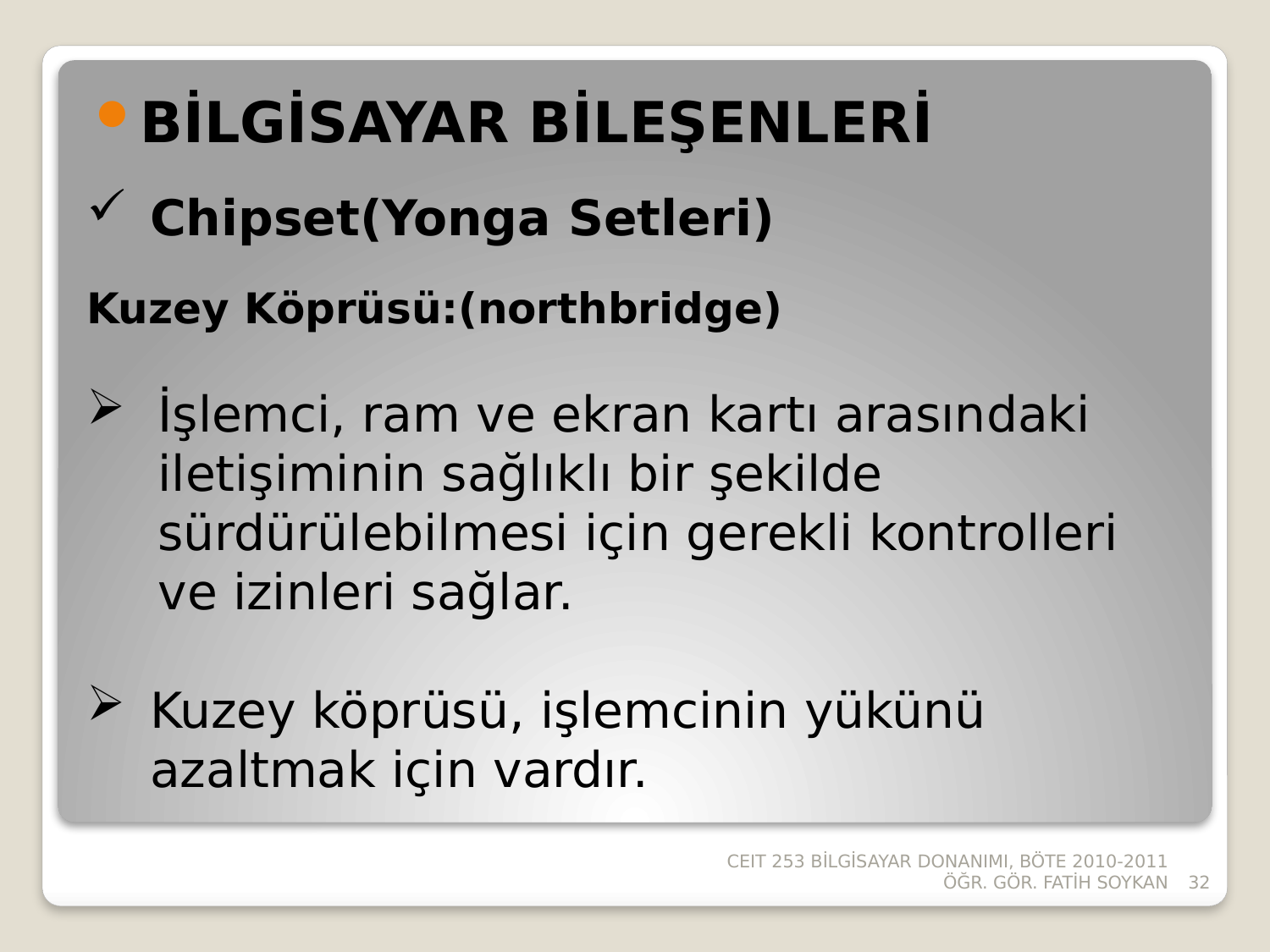

BİLGİSAYAR BİLEŞENLERİ

Chipset(Yonga Setleri)
Kuzey Köprüsü:(northbridge)

İşlemci, ram ve ekran kartı arasındaki iletişiminin sağlıklı bir şekilde sürdürülebilmesi için gerekli kontrolleri ve izinleri sağlar.

Kuzey köprüsü, işlemcinin yükünü azaltmak için vardır.
CEIT 253 BİLGİSAYAR DONANIMI, BÖTE 2010-2011 ÖĞR. GÖR. FATİH SOYKAN
32